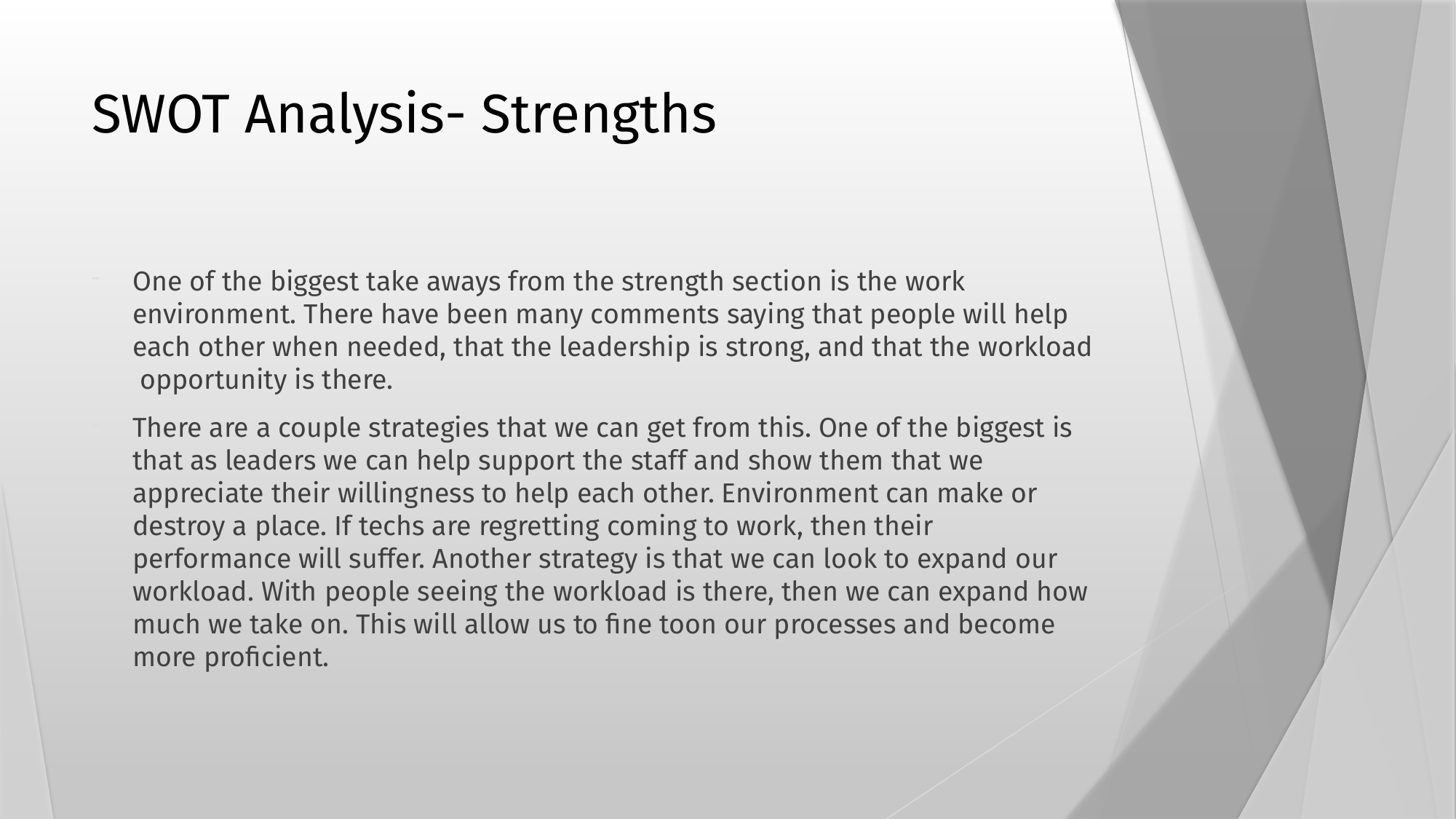

# SWOT Analysis- Strengths
One of the biggest take aways from the strength section is the work environment. There have been many comments saying that people will help each other when needed, that the leadership is strong, and that the workload  opportunity is there.
There are a couple strategies that we can get from this. One of the biggest is that as leaders we can help support the staff and show them that we appreciate their willingness to help each other. Environment can make or destroy a place. If techs are regretting coming to work, then their performance will suffer. Another strategy is that we can look to expand our workload. With people seeing the workload is there, then we can expand how much we take on. This will allow us to fine toon our processes and become more proficient.